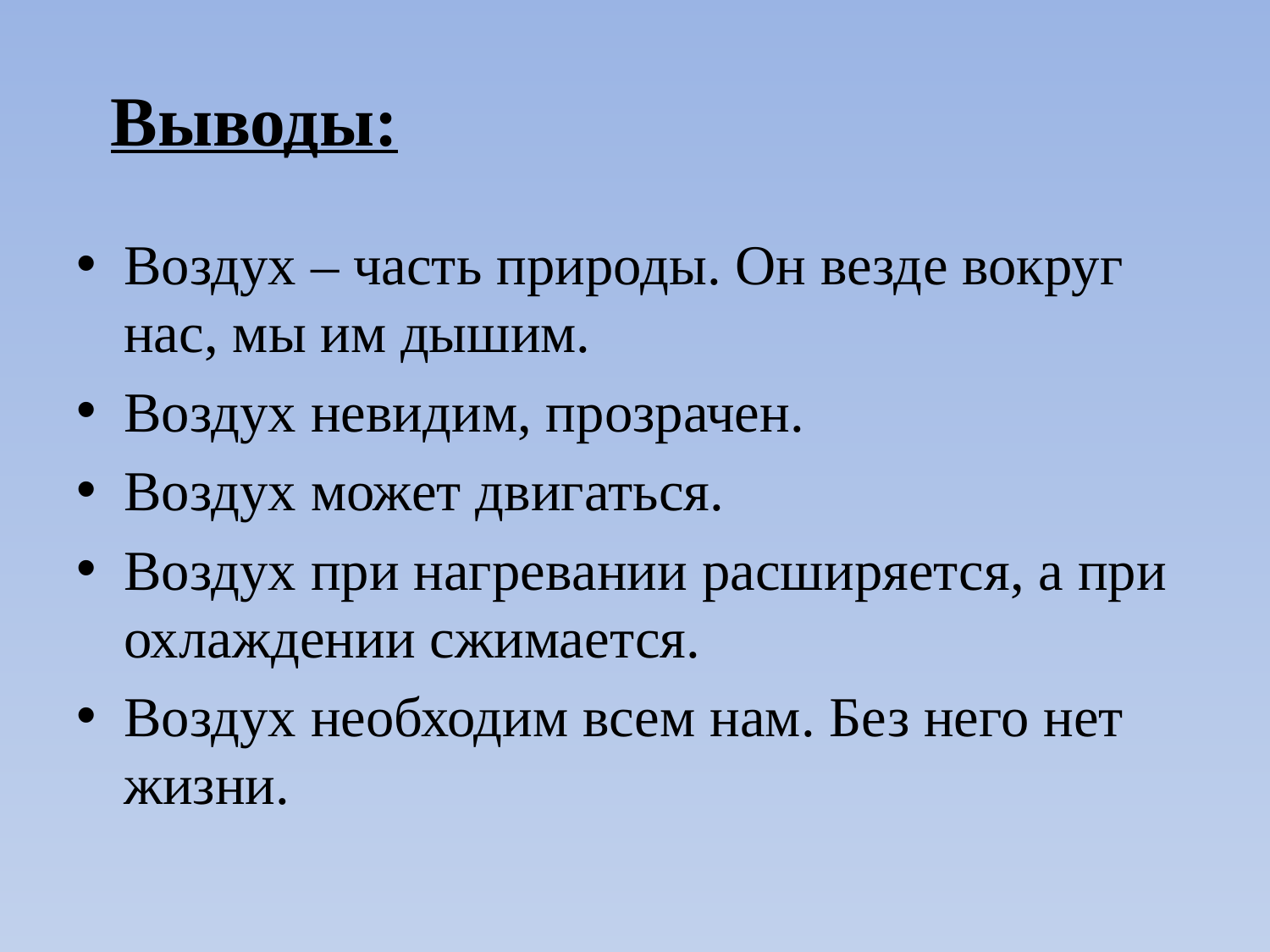

# Выводы:
Воздух – часть природы. Он везде вокруг нас, мы им дышим.
Воздух невидим, прозрачен.
Воздух может двигаться.
Воздух при нагревании расширяется, а при охлаждении сжимается.
Воздух необходим всем нам. Без него нет жизни.